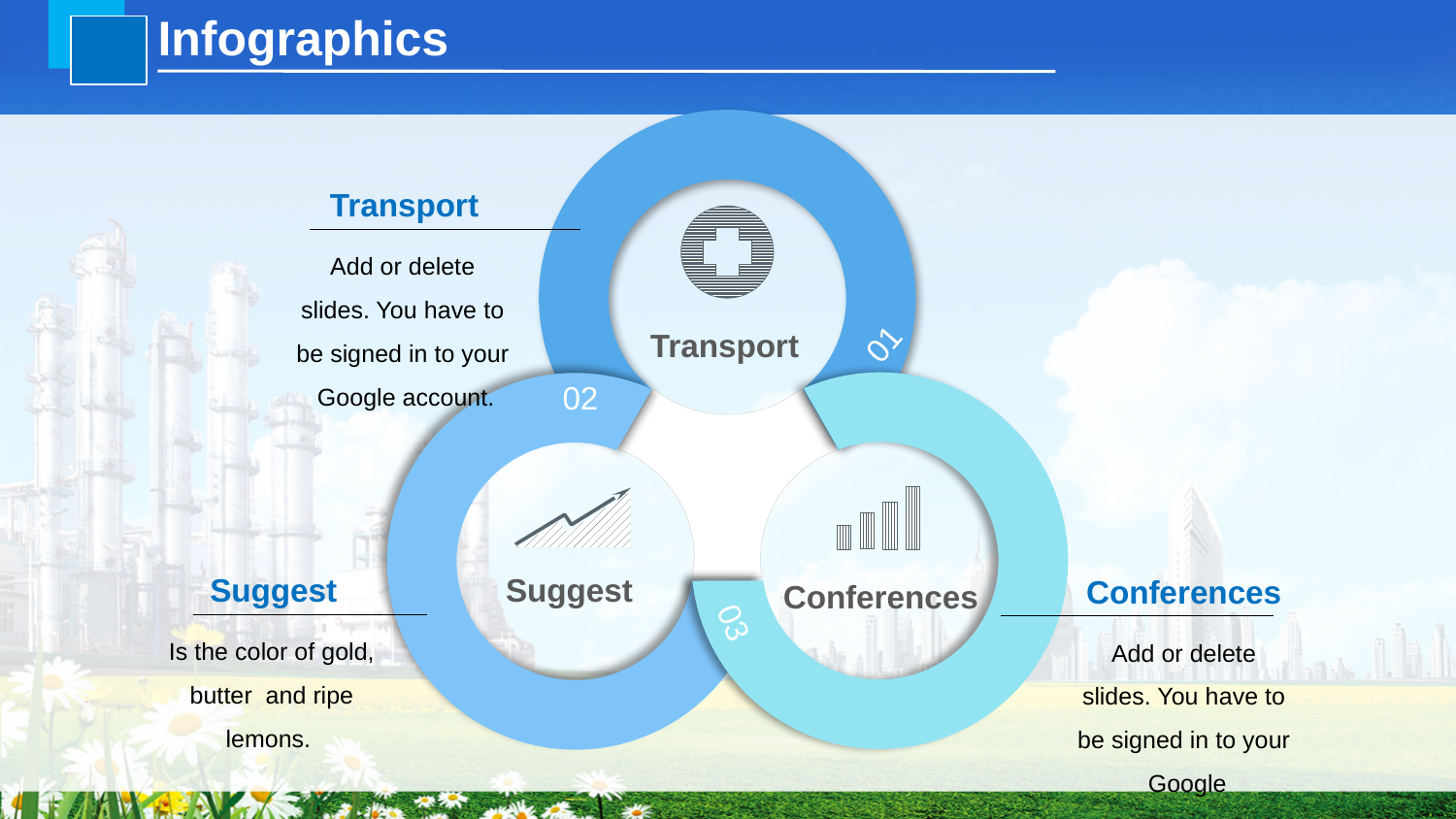

Infographics

01
Transport
Transport
Add or delete slides. You have to be signed in to your  Google account.
02

Suggest

Conferences
03

Suggest
Conferences
Is the color of gold, butter  and ripe lemons.
Add or delete slides. You have to be signed in to your  Google